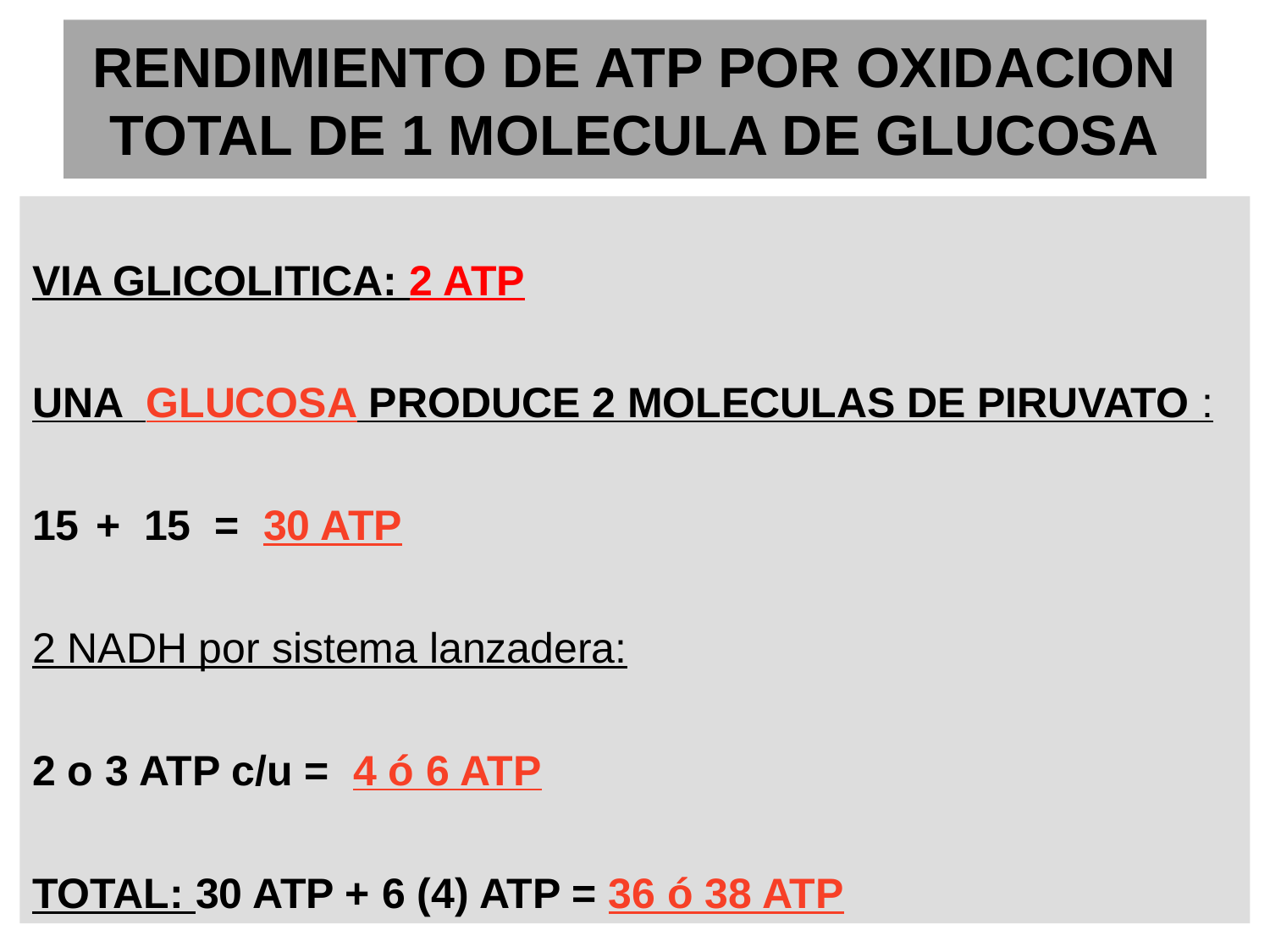

# RENDIMIENTO DE ATP POR OXIDACION TOTAL DE 1 MOLECULA DE GLUCOSA
VIA GLICOLITICA: 2 ATP
UNA  GLUCOSA PRODUCE 2 MOLECULAS DE PIRUVATO :
+  15  =  30 ATP
2 NADH por sistema lanzadera:
2 o 3 ATP c/u =  4 ó 6 ATP
TOTAL: 30 ATP + 6 (4) ATP = 36 ó 38 ATP